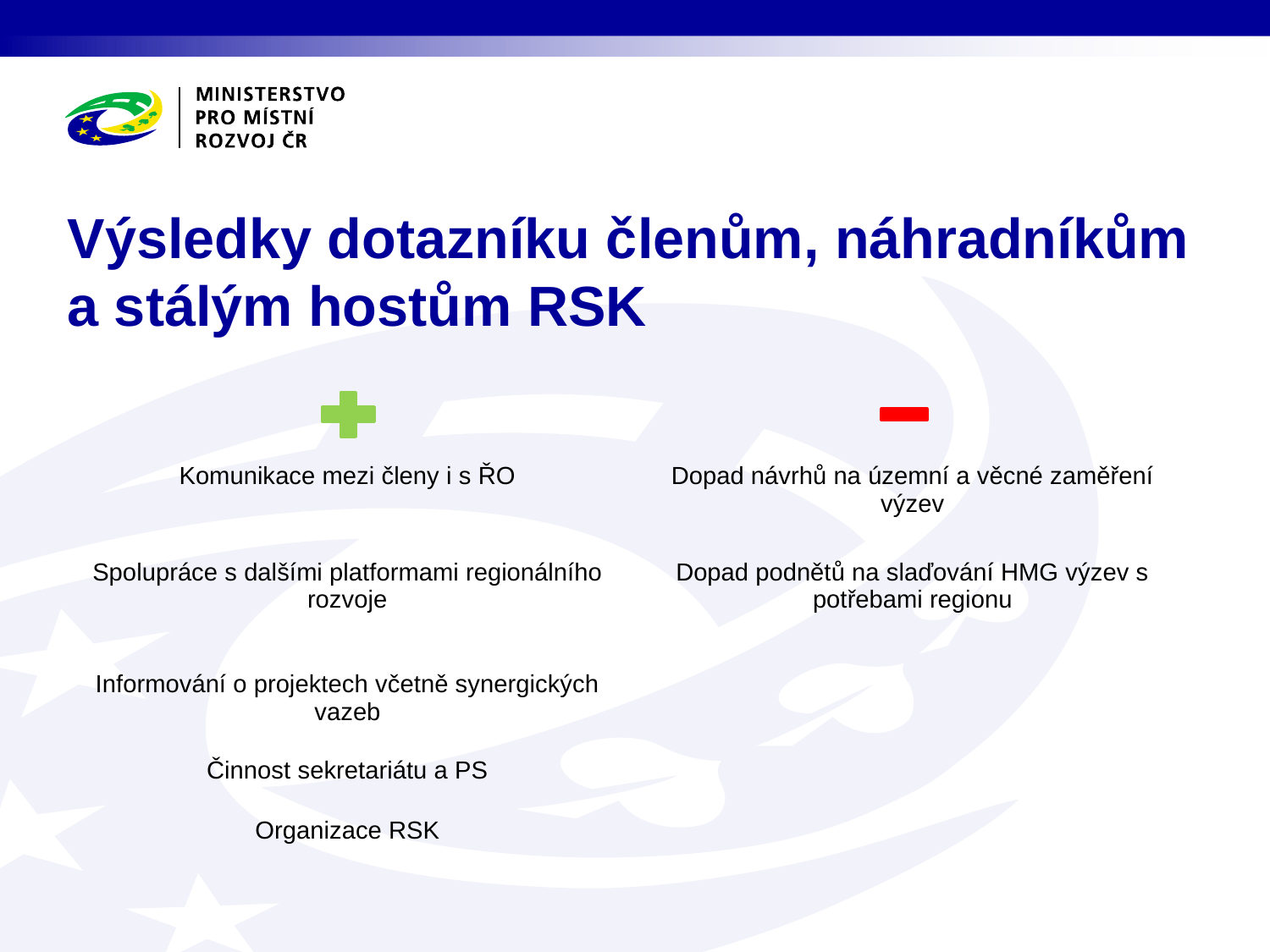

# Výsledky dotazníku členům, náhradníkům a stálým hostům RSK
|  |  |
| --- | --- |
| Komunikace mezi členy i s ŘO | Dopad návrhů na územní a věcné zaměření výzev |
| Spolupráce s dalšími platformami regionálního rozvoje | Dopad podnětů na slaďování HMG výzev s potřebami regionu |
| Informování o projektech včetně synergických vazeb |  |
| Činnost sekretariátu a PS |  |
| Organizace RSK |  |